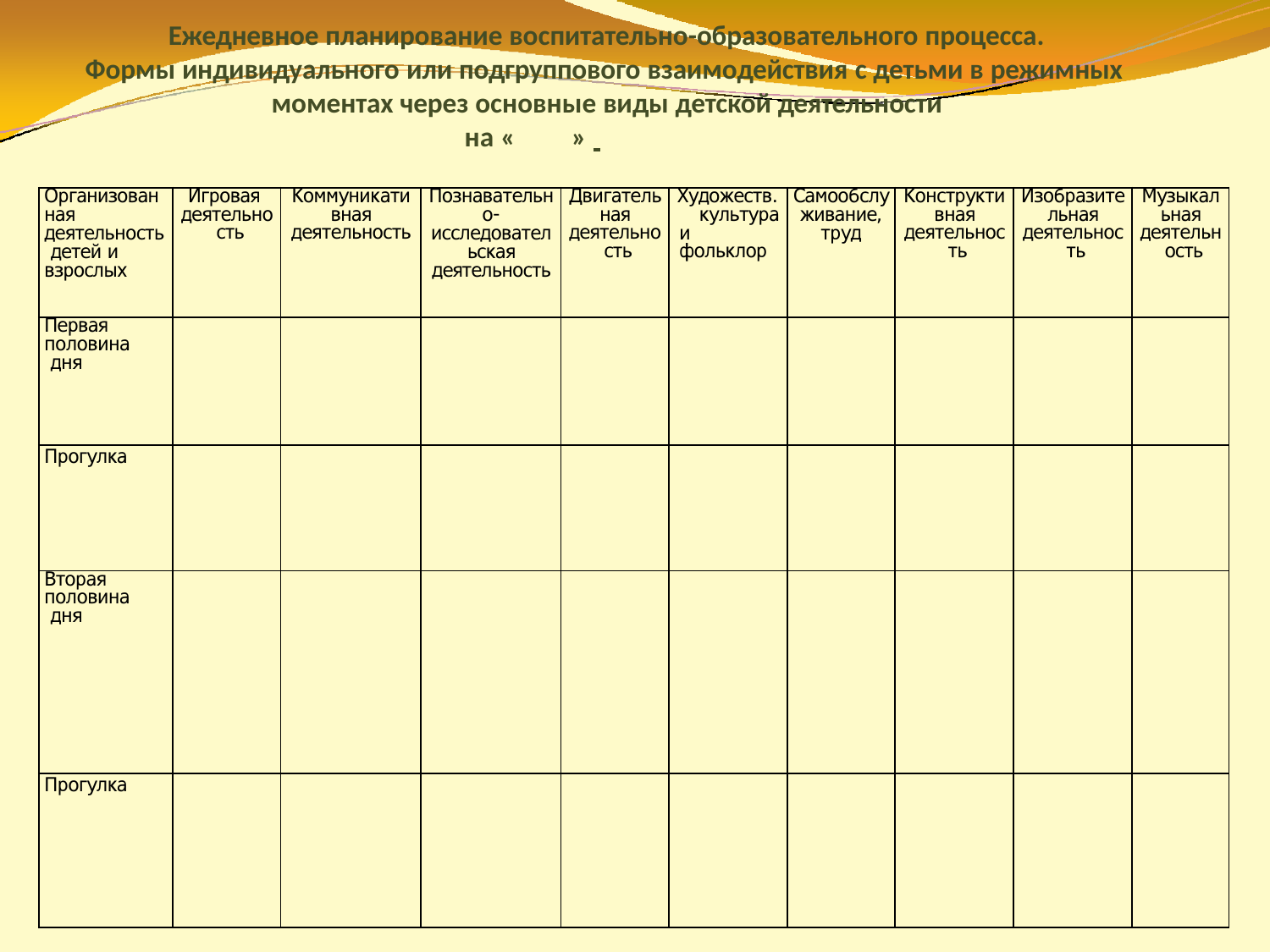

Ежедневное планирование воспитательно-образовательного процесса.
Формы индивидуального или подгруппового взаимодействия с детьми в режимных  моментах через основные виды детской деятельности
на «	»
| Организован ная деятельность детей и взрослых | Игровая деятельно сть | Коммуникати вная деятельность | Познавательн о- исследовател ьская деятельность | Двигатель ная деятельно сть | Художеств. культура и фольклор | Самообслу живание, труд | Конструкти вная деятельнос ть | Изобразите льная деятельнос ть | Музыкал ьная деятельн ость |
| --- | --- | --- | --- | --- | --- | --- | --- | --- | --- |
| Первая половина дня |  |  |  |  |  |  |  |  |  |
| Прогулка |  |  |  |  |  |  |  |  |  |
| Вторая половина дня |  |  |  |  |  |  |  |  |  |
| Прогулка |  |  |  |  |  |  |  |  |  |